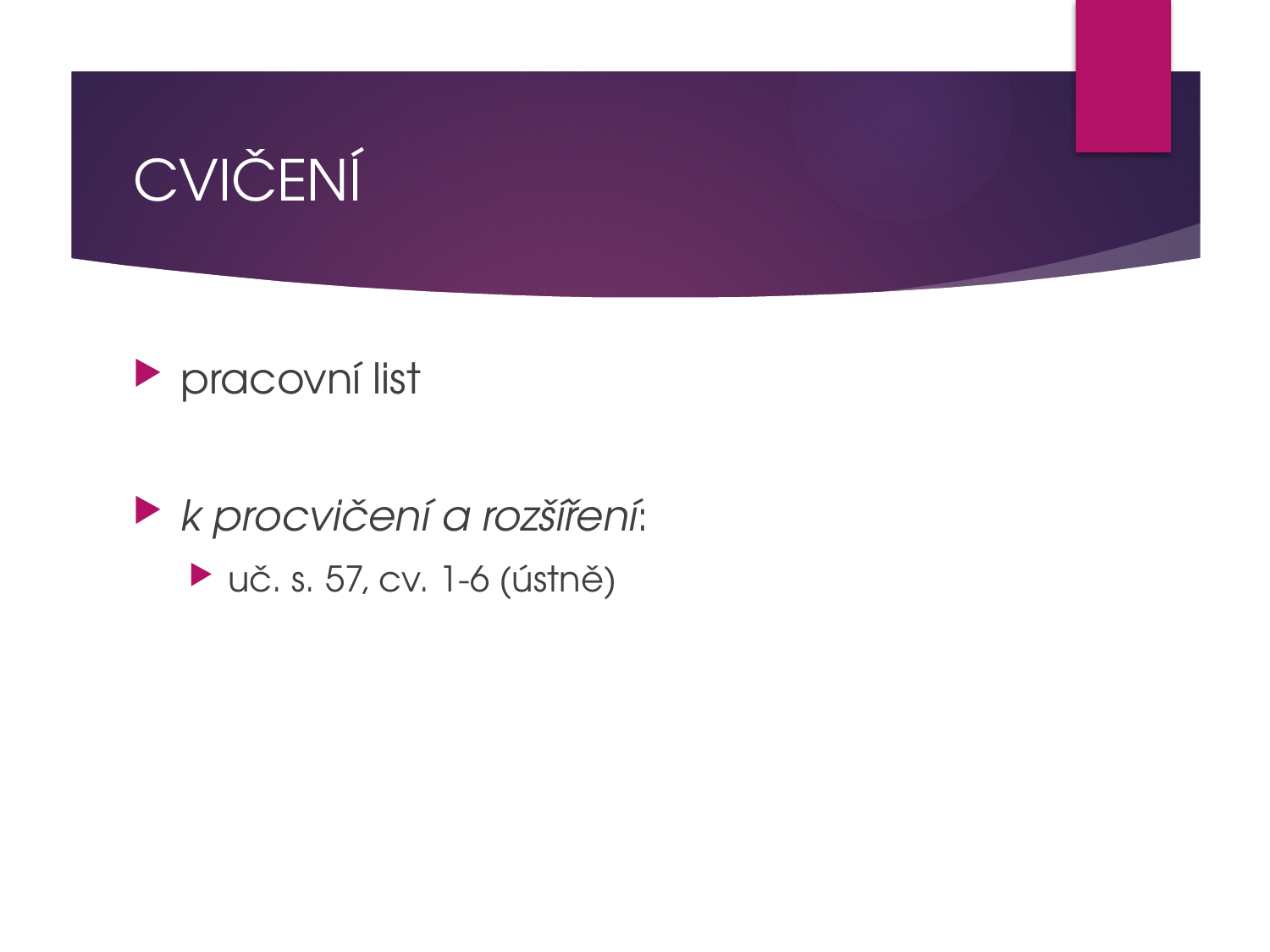

# CVIČENÍ
pracovní list

k procvičení a rozšíření:
uč. s. 57, cv. 1-6 (ústně)